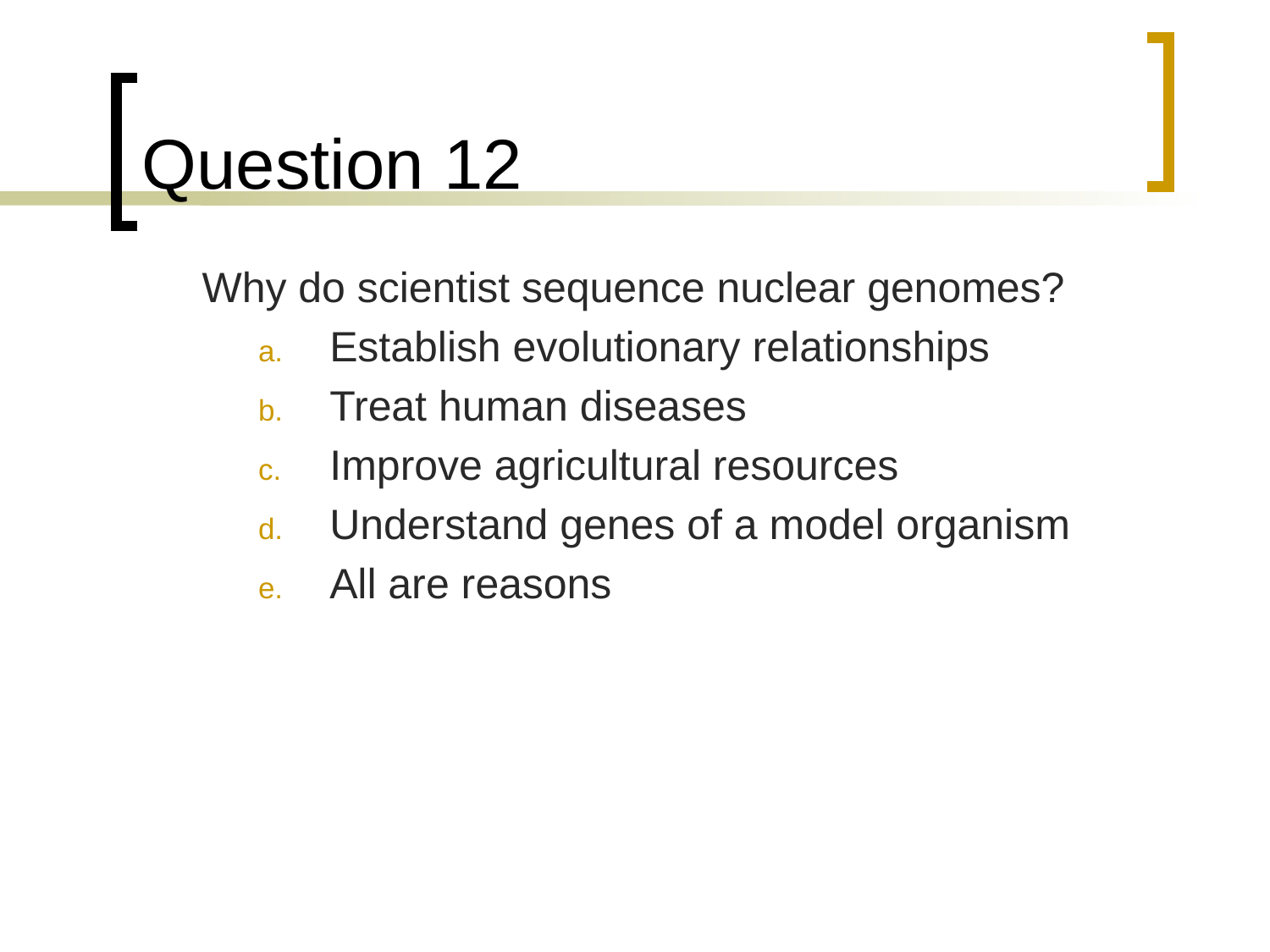

# Question 12
	Why do scientist sequence nuclear genomes?
Establish evolutionary relationships
Treat human diseases
Improve agricultural resources
Understand genes of a model organism
All are reasons